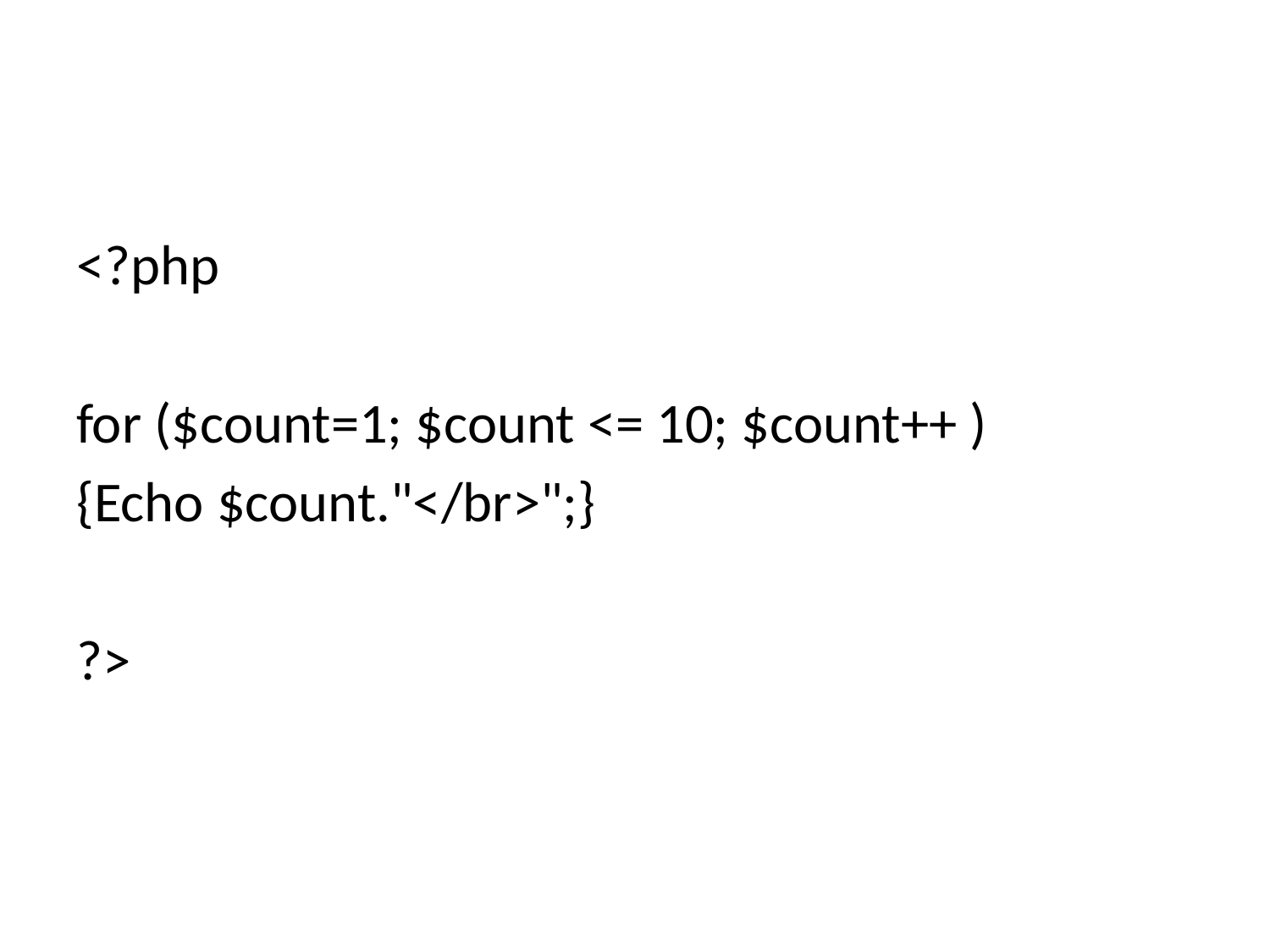

#
<?php

for ($count=1; $count <= 10; $count++ )
{Echo $count."</br>";}

?>